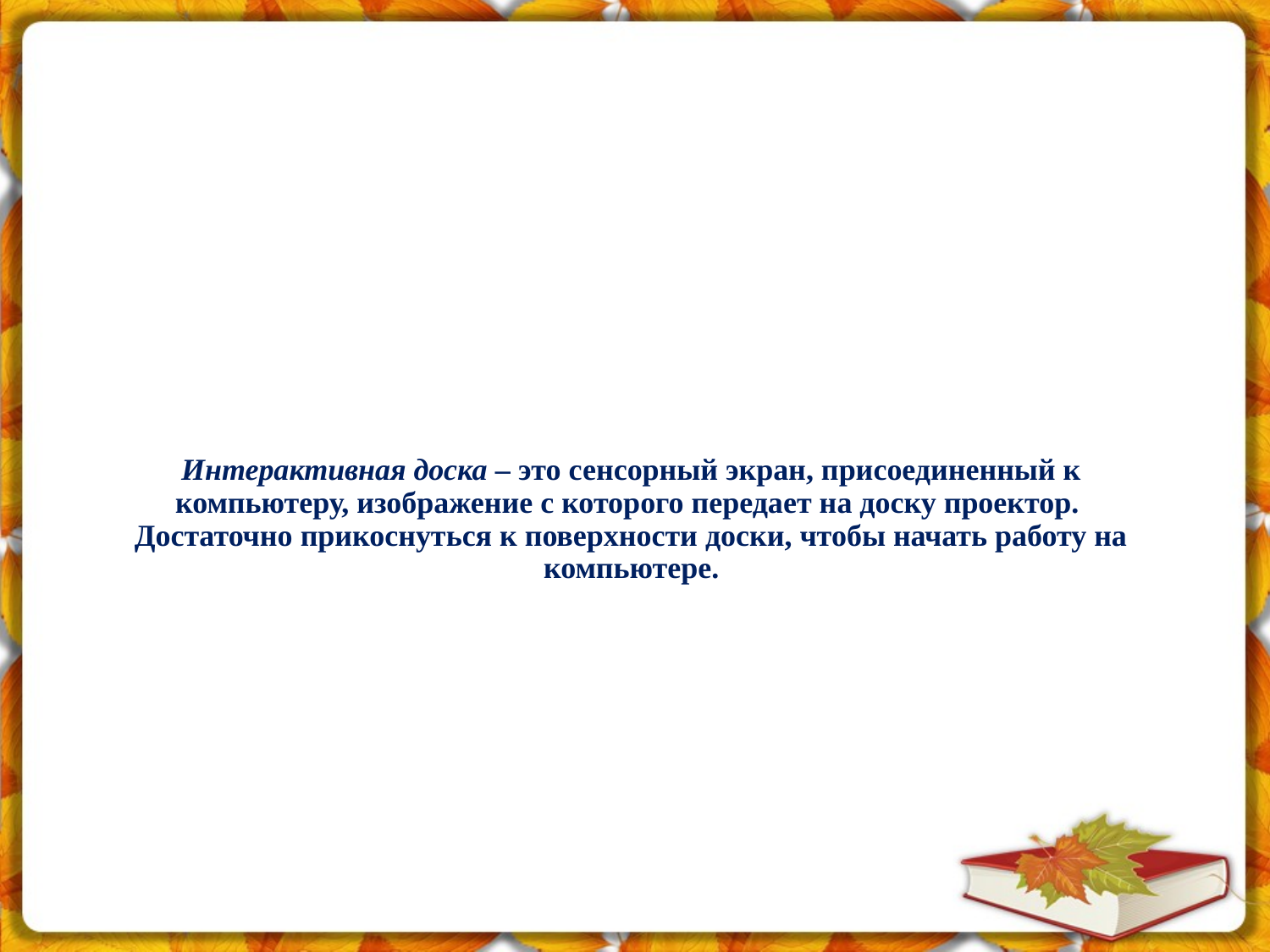

# Интерактивная доска – это сенсорный экран, присоединенный к компьютеру, изображение с которого передает на доску проектор. Достаточно прикоснуться к поверхности доски, чтобы начать работу на компьютере.